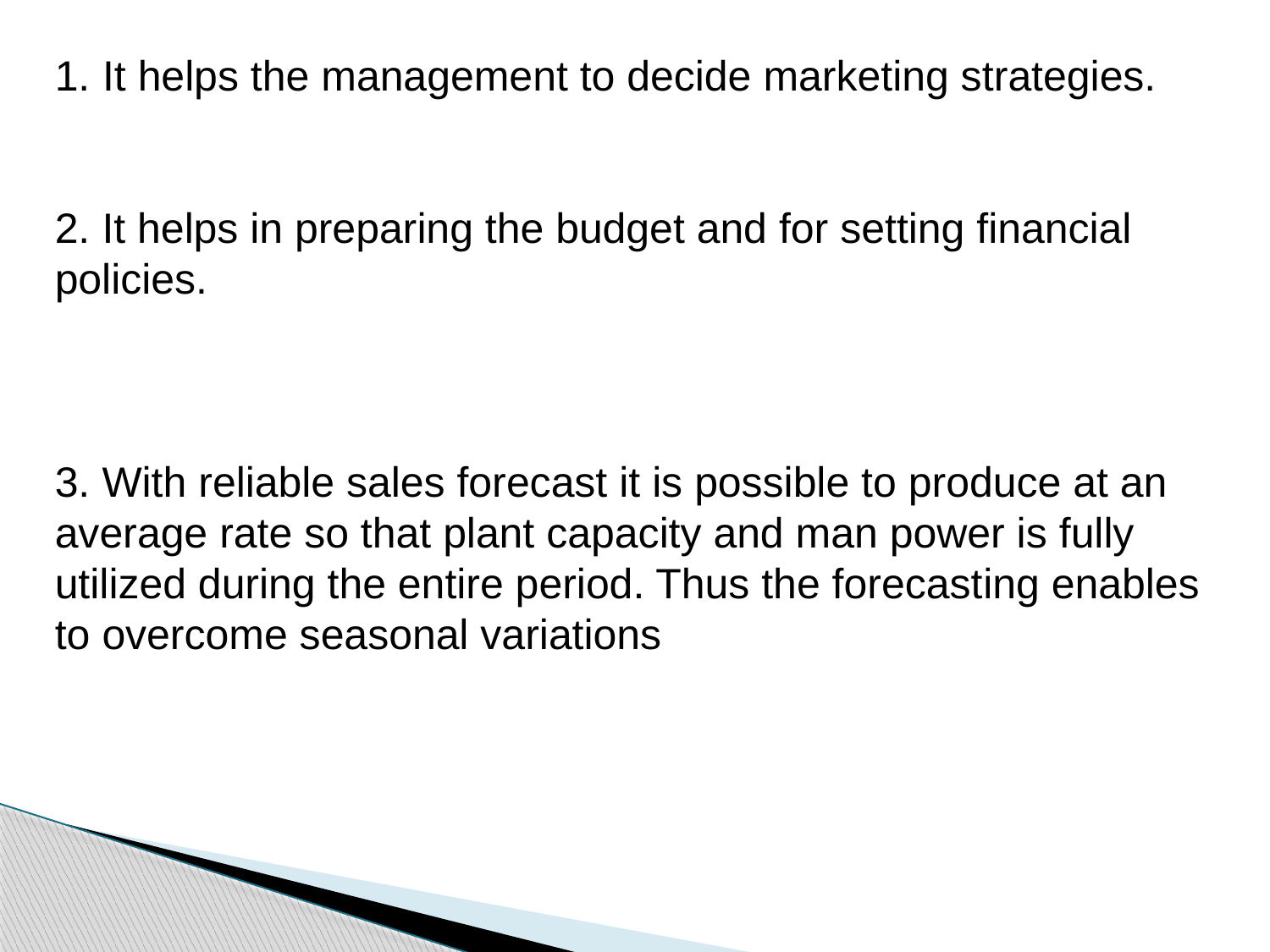

It helps the management to decide marketing strategies.

2. It helps in preparing the budget and for setting financial policies.

3. With reliable sales forecast it is possible to produce at an average rate so that plant capacity and man power is fully utilized during the entire period. Thus the forecast­ing enables to overcome seasonal variations